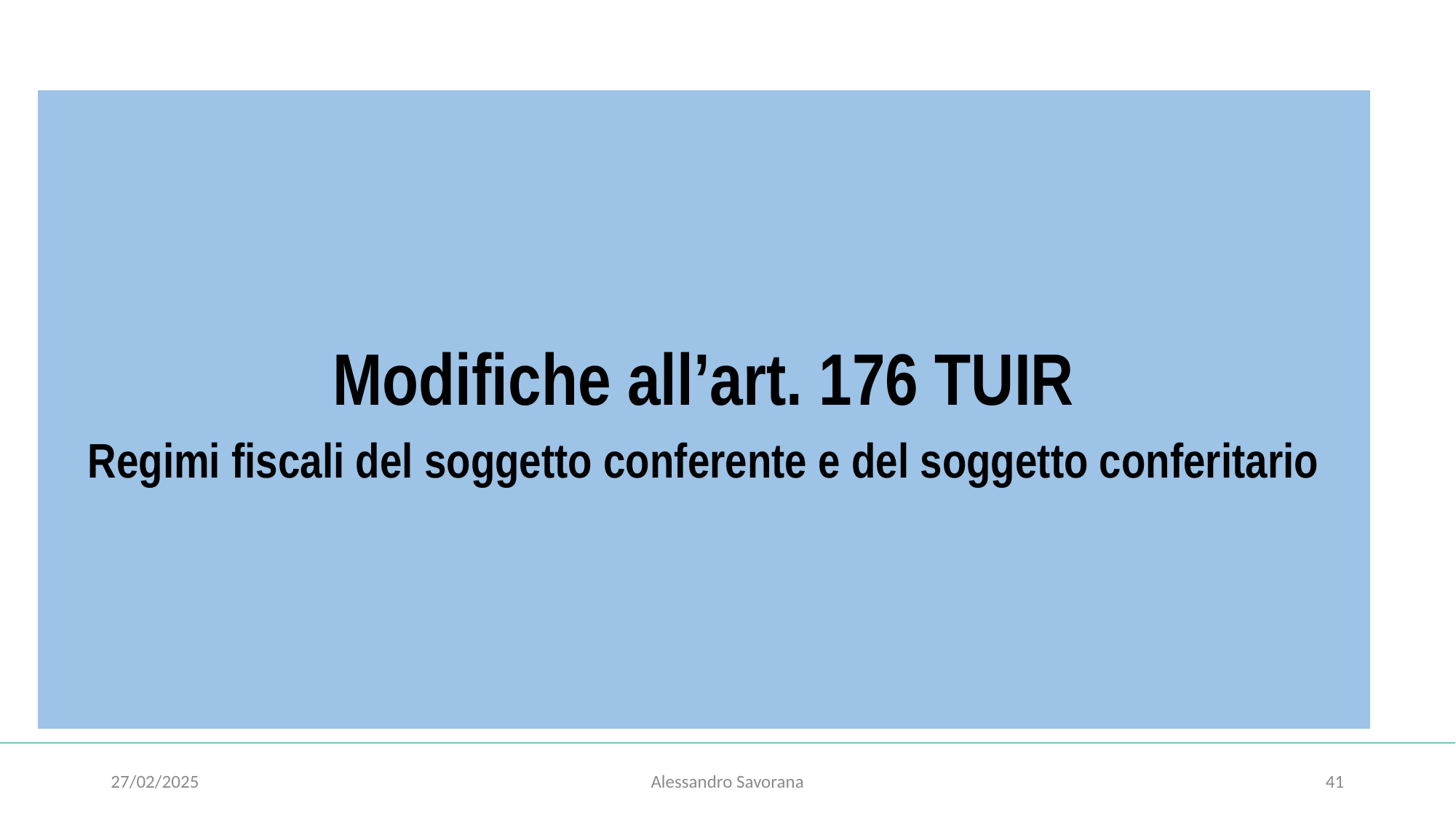

#

Modifiche all’art. 176 TUIR
Regimi fiscali del soggetto conferente e del soggetto conferitario
27/02/2025
Alessandro Savorana
41